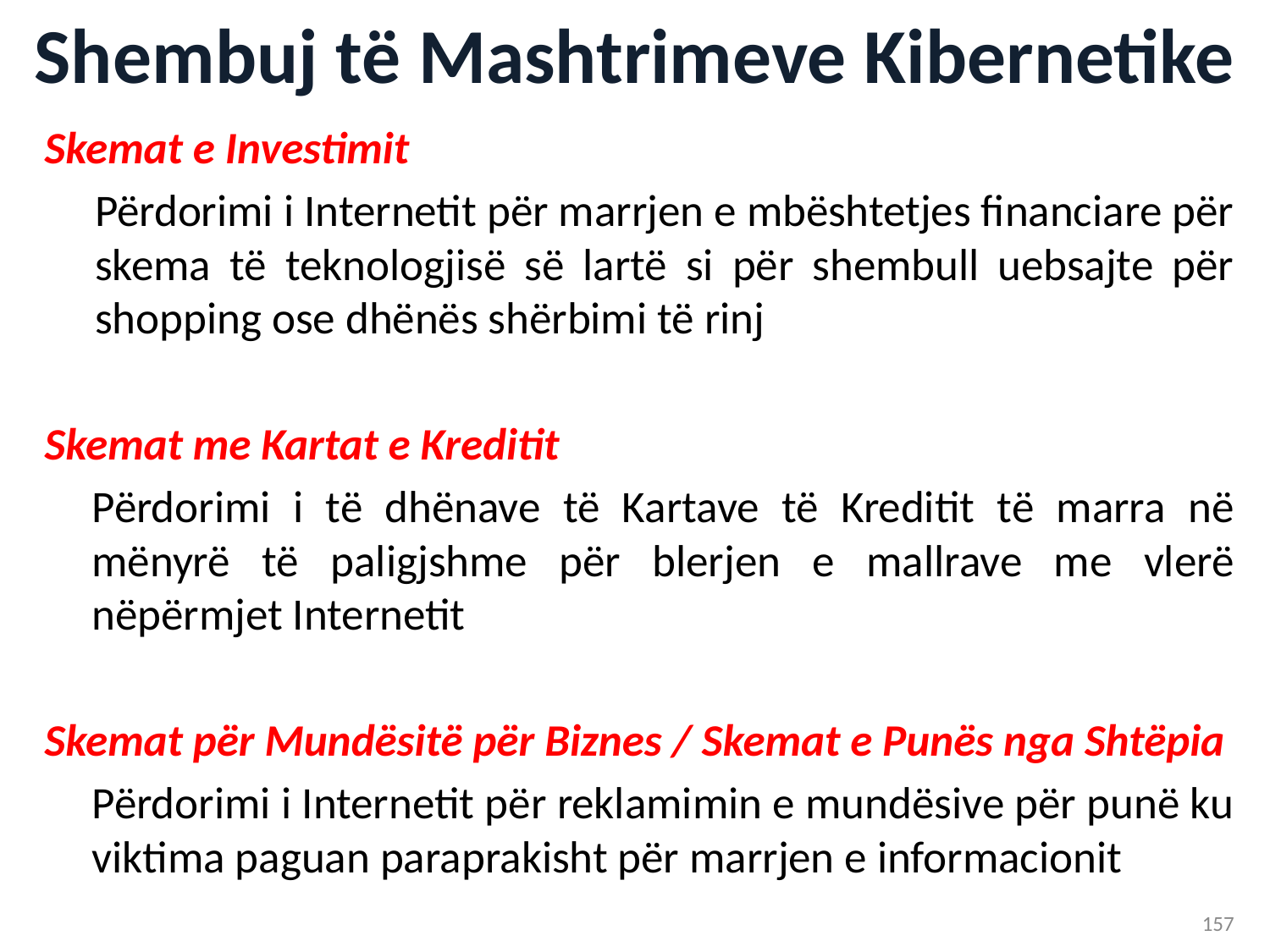

# Shembuj të Mashtrimeve Kibernetike
Skemat e Investimit
Përdorimi i Internetit për marrjen e mbështetjes financiare për skema të teknologjisë së lartë si për shembull uebsajte për shopping ose dhënës shërbimi të rinj

Skemat me Kartat e Kreditit
	Përdorimi i të dhënave të Kartave të Kreditit të marra në mënyrë të paligjshme për blerjen e mallrave me vlerë nëpërmjet Internetit

Skemat për Mundësitë për Biznes / Skemat e Punës nga Shtëpia
	Përdorimi i Internetit për reklamimin e mundësive për punë ku viktima paguan paraprakisht për marrjen e informacionit

157